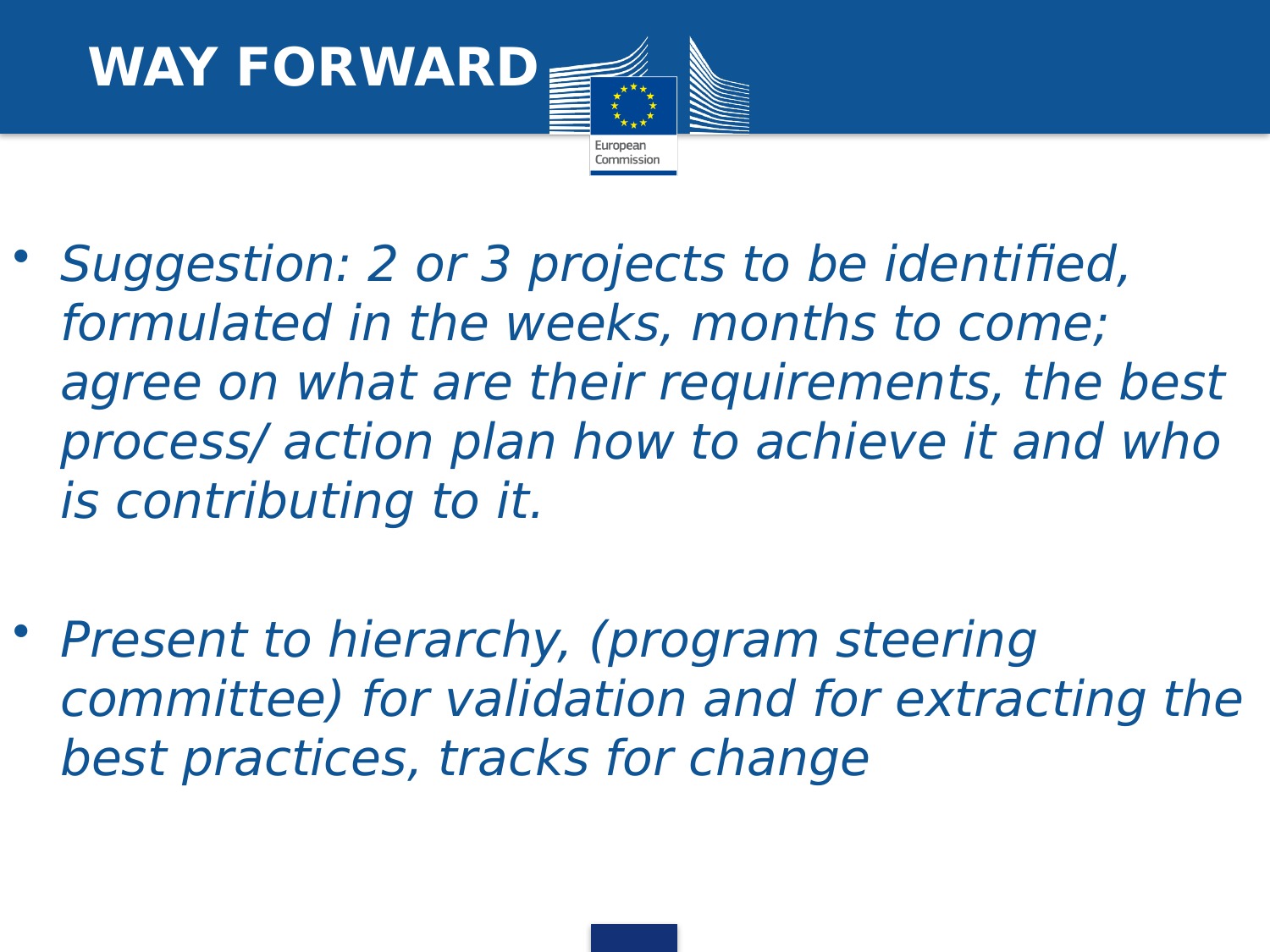

# WAY FORWARD
Suggestion: 2 or 3 projects to be identified, formulated in the weeks, months to come; agree on what are their requirements, the best process/ action plan how to achieve it and who is contributing to it.

Present to hierarchy, (program steering committee) for validation and for extracting the best practices, tracks for change